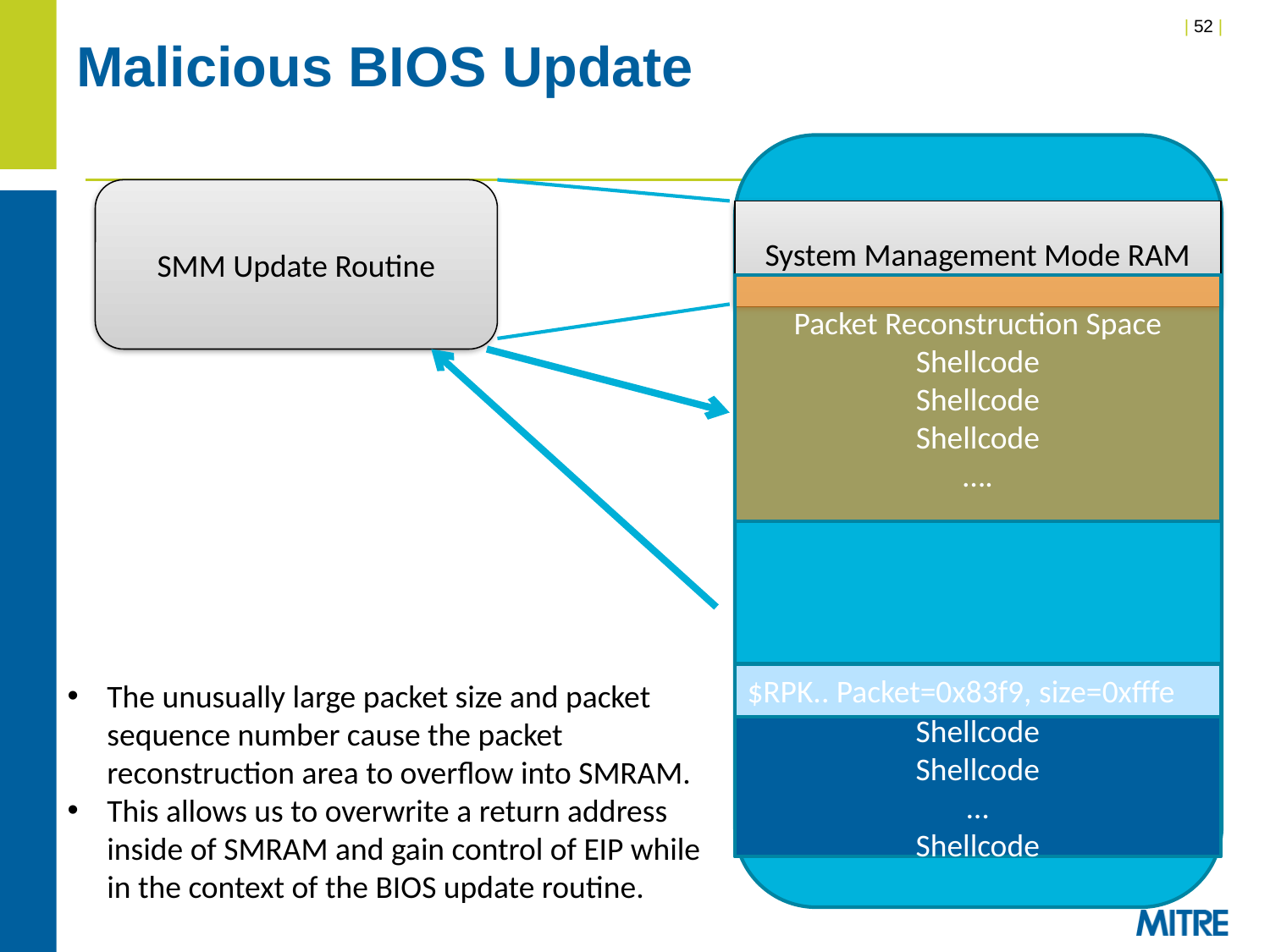

# Malicious BIOS Update

SMM Update Routine
System Management Mode RAM
Packet Reconstruction Space
Shellcode
Shellcode
Shellcode
….
$RPK.. Packet=0x83f9, size=0xfffe
The unusually large packet size and packet sequence number cause the packet reconstruction area to overflow into SMRAM.
This allows us to overwrite a return address inside of SMRAM and gain control of EIP while in the context of the BIOS update routine.

Shellcode
Shellcode
…
Shellcode